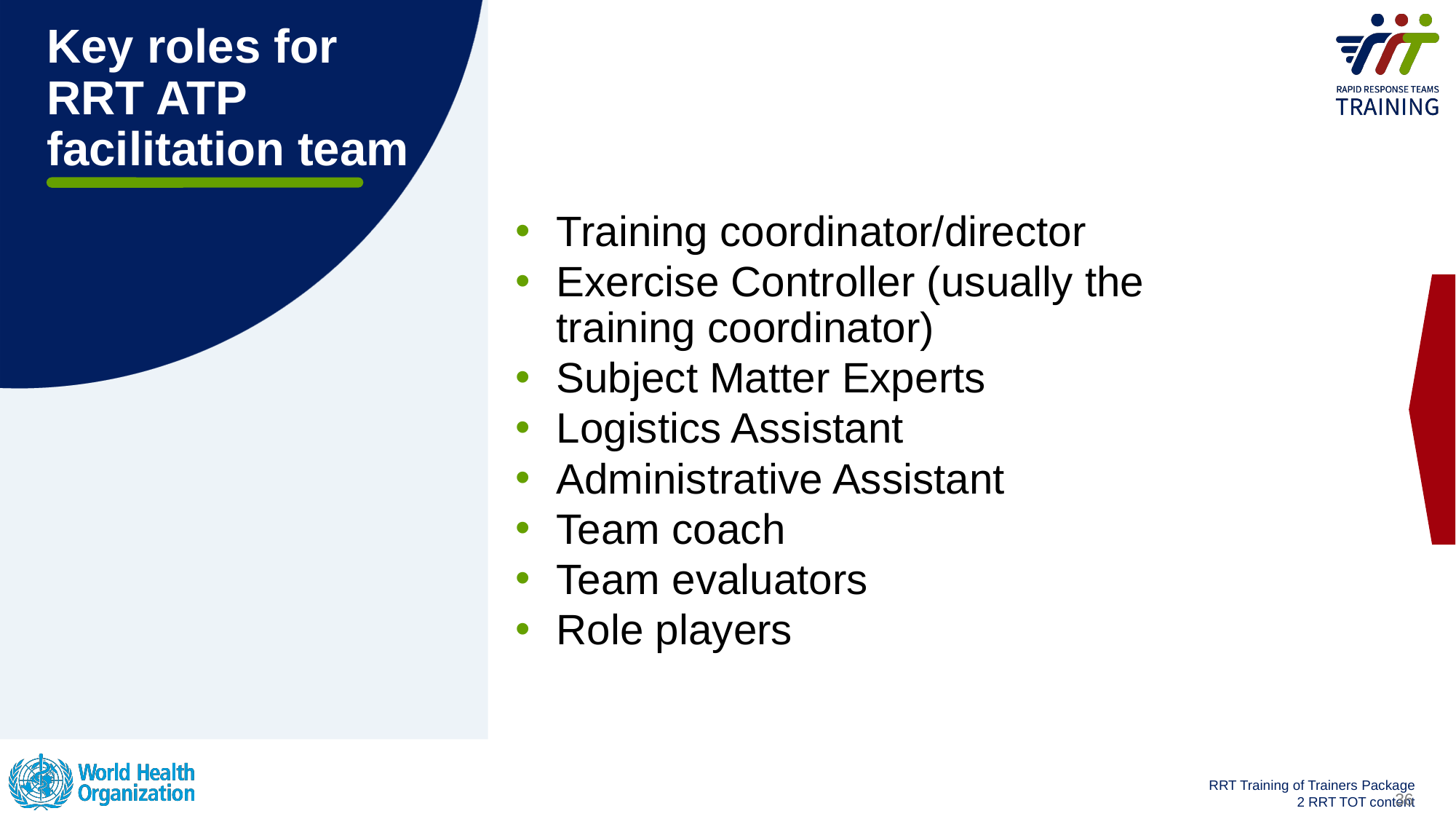

# Key roles for RRT ATP facilitation team
Training coordinator/director
Exercise Controller (usually the training coordinator)
Subject Matter Experts
Logistics Assistant
Administrative Assistant
Team coach
Team evaluators
Role players